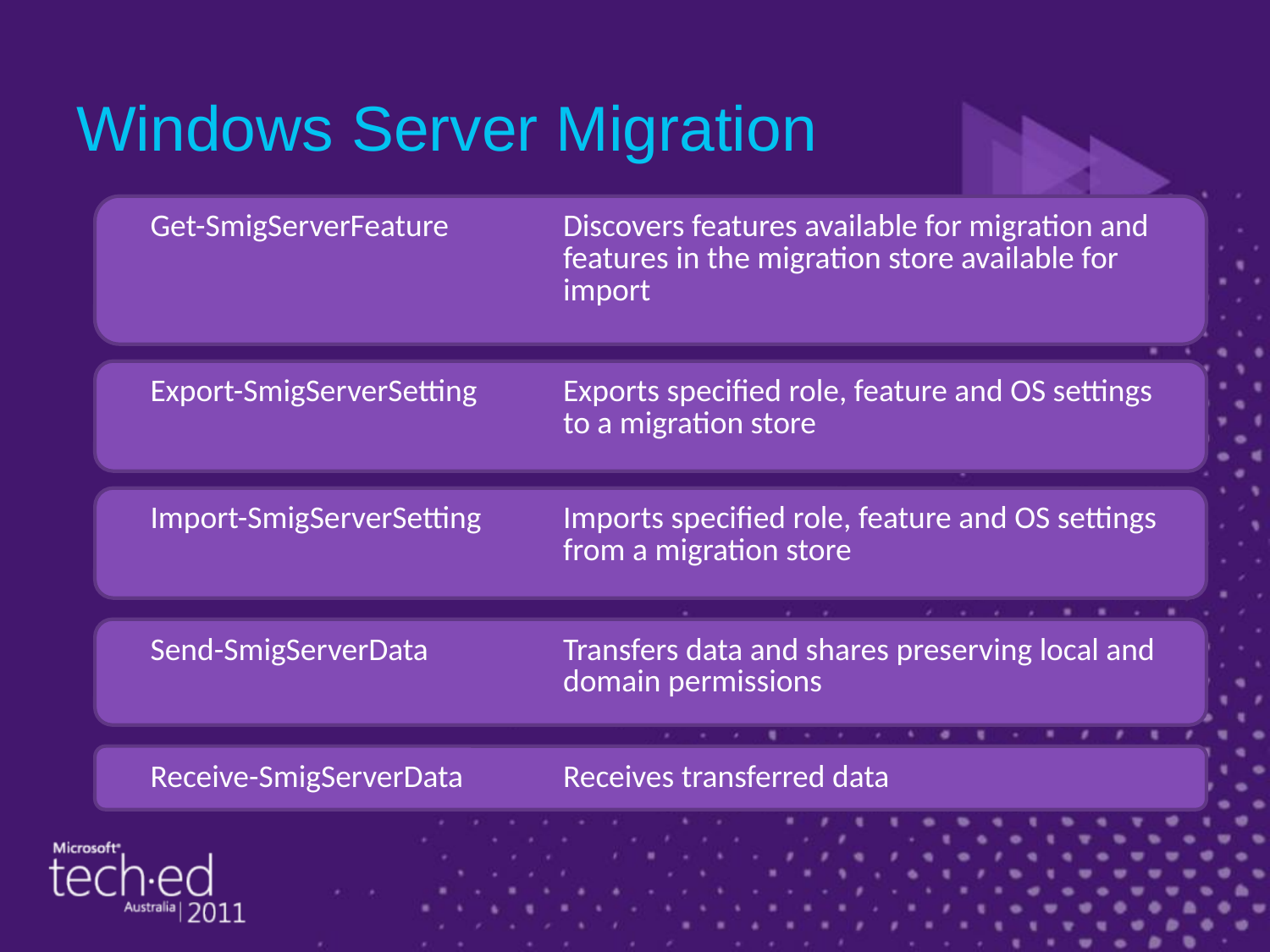

# Windows Server Migration

| Get-SmigServerFeature | Discovers features available for migration and features in the migration store available for import |
| --- | --- |

| Export-SmigServerSetting | Exports specified role, feature and OS settings to a migration store |
| --- | --- |

| Import-SmigServerSetting | Imports specified role, feature and OS settings from a migration store |
| --- | --- |

| Send-SmigServerData | Transfers data and shares preserving local and domain permissions |
| --- | --- |

| Receive-SmigServerData | Receives transferred data |
| --- | --- |